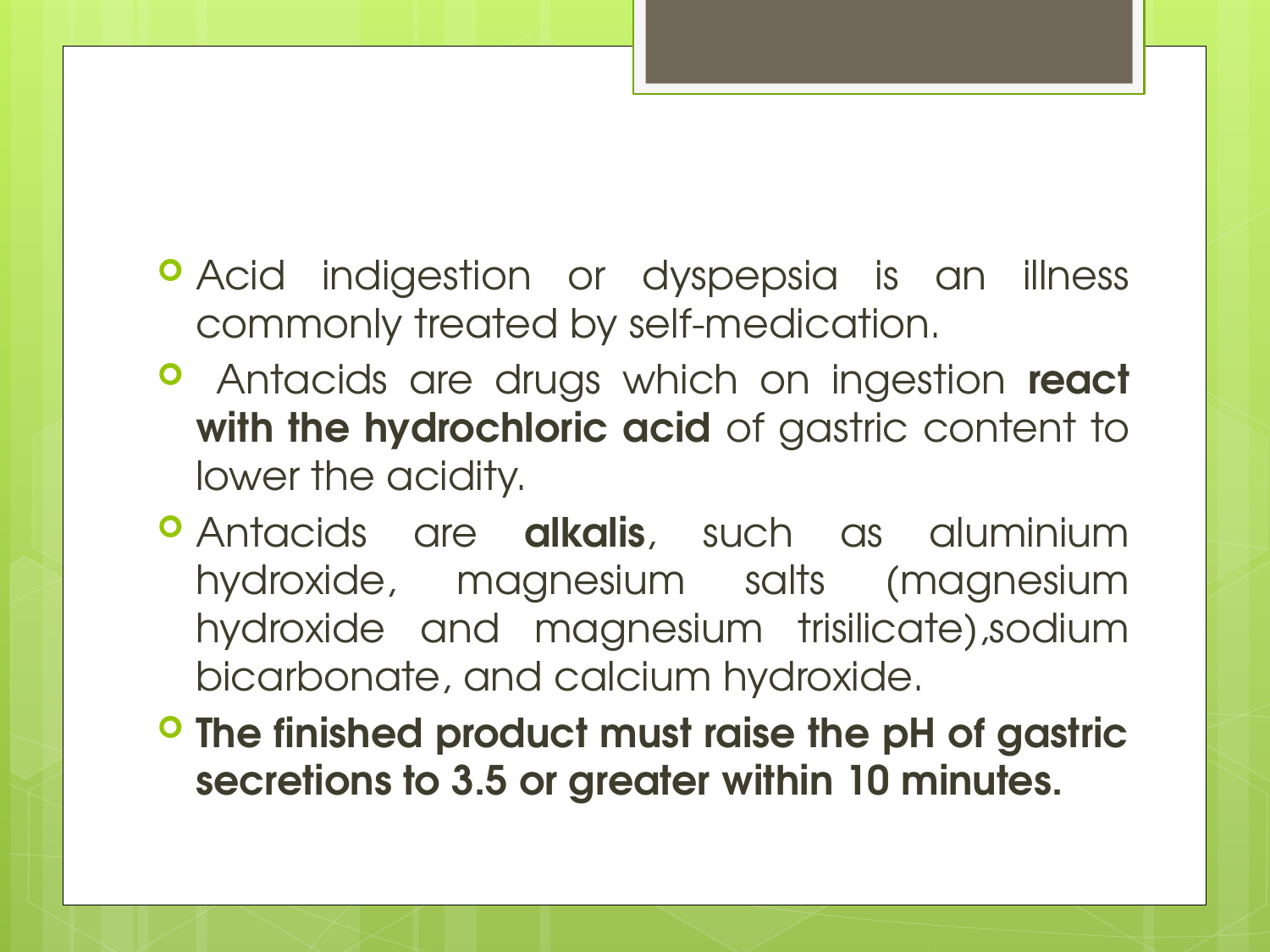

#
Acid indigestion or dyspepsia is an illness commonly treated by self-medication.
 Antacids are drugs which on ingestion react with the hydrochloric acid of gastric content to lower the acidity.
Antacids are alkalis, such as aluminium hydroxide, magnesium salts (magnesium hydroxide and magnesium trisilicate),sodium bicarbonate, and calcium hydroxide.
The finished product must raise the pH of gastric secretions to 3.5 or greater within 10 minutes.